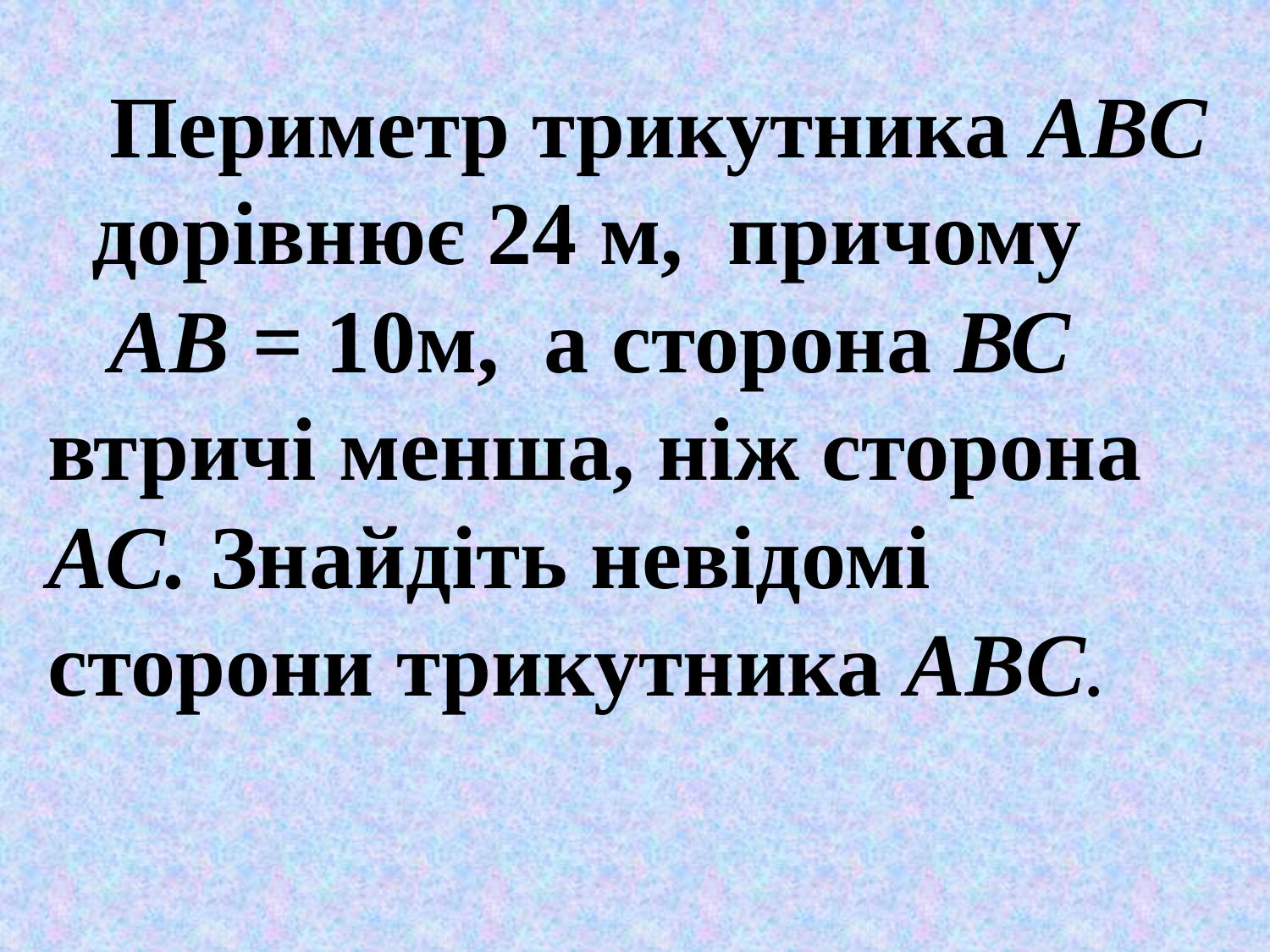

Периметр трикутника ABC   дорівнює 24 м,  причому
АВ = 10м,  а сторона ВС втричі менша, ніж сторона АС. Знайдіть невідомі сторони трикутника ABC.